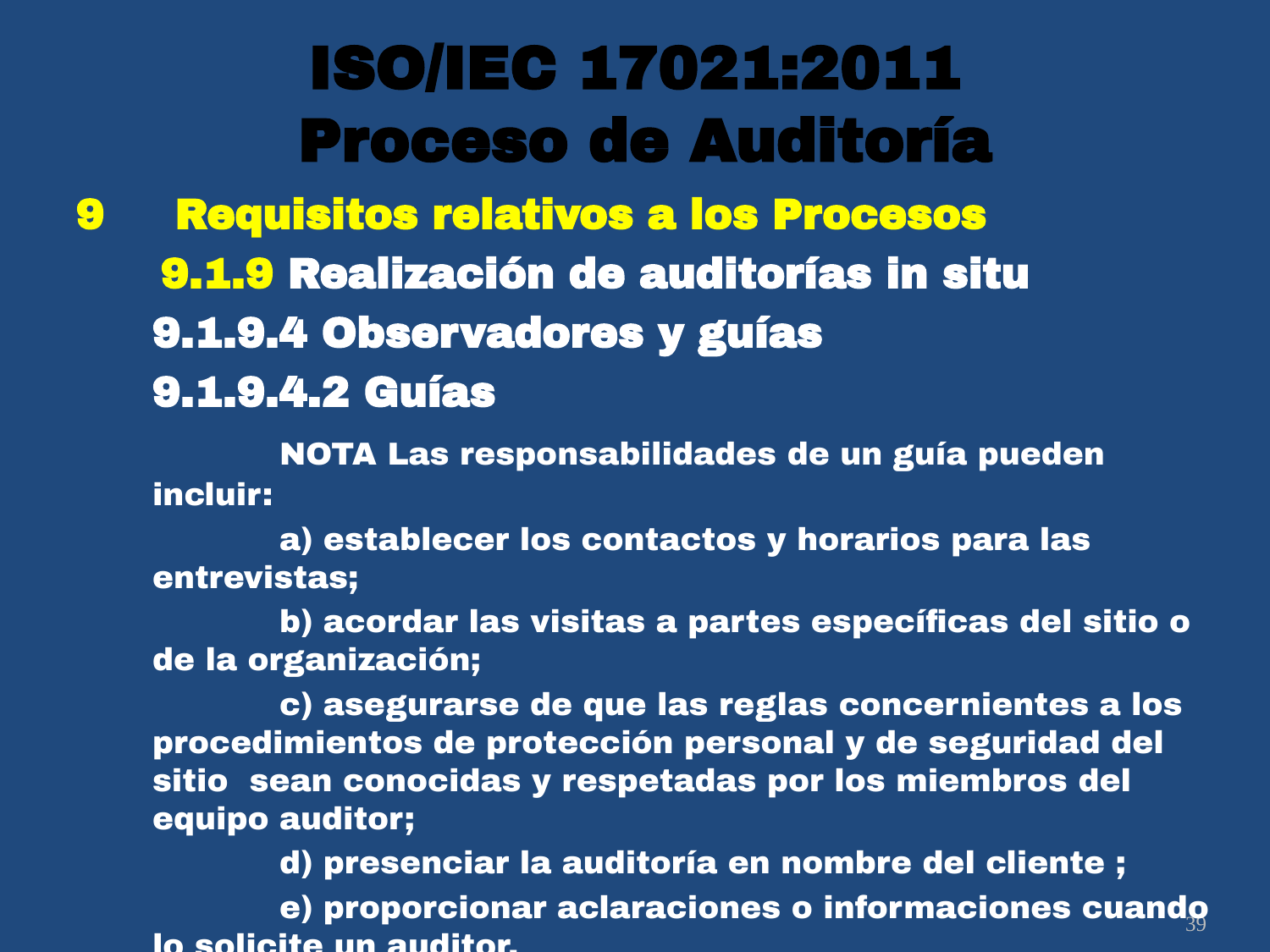

# ISO/IEC 17021:2011 Proceso de Auditoría
9	 Requisitos relativos a los Procesos
	9.1.9 Realización de auditorías in situ
	9.1.9.4 Observadores y guías
	9.1.9.4.2 Guías
		NOTA Las responsabilidades de un guía pueden incluir:
		a) establecer los contactos y horarios para las         entrevistas;
		b) acordar las visitas a partes específicas del sitio o de la organización;
		c) asegurarse de que las reglas concernientes a los procedimientos de protección personal y de seguridad del sitio  sean conocidas y respetadas por los miembros del equipo auditor;
		d) presenciar la auditoría en nombre del cliente ;
		e) proporcionar aclaraciones o informaciones cuando lo solicite un auditor.
39